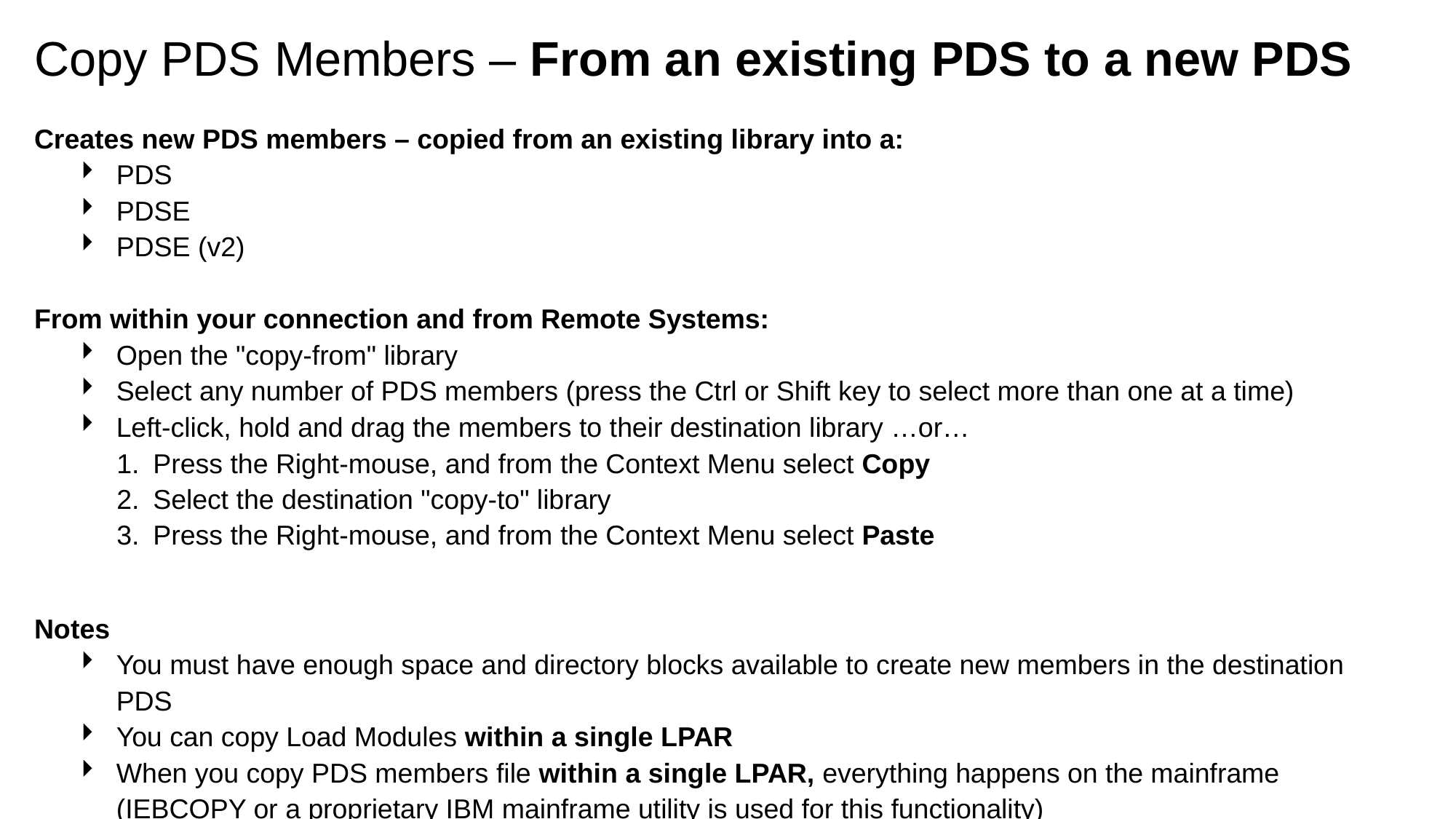

# Copy PDS Members – From an existing PDS to a new PDS
Creates new PDS members – copied from an existing library into a:
PDS
PDSE
PDSE (v2)

From within your connection and from Remote Systems:
Open the "copy-from" library
Select any number of PDS members (press the Ctrl or Shift key to select more than one at a time)
Left-click, hold and drag the members to their destination library …or…
Press the Right-mouse, and from the Context Menu select Copy
Select the destination "copy-to" library
Press the Right-mouse, and from the Context Menu select Paste

Notes
You must have enough space and directory blocks available to create new members in the destination PDS
You can copy Load Modules within a single LPAR
When you copy PDS members file within a single LPAR, everything happens on the mainframe (IEBCOPY or a proprietary IBM mainframe utility is used for this functionality)